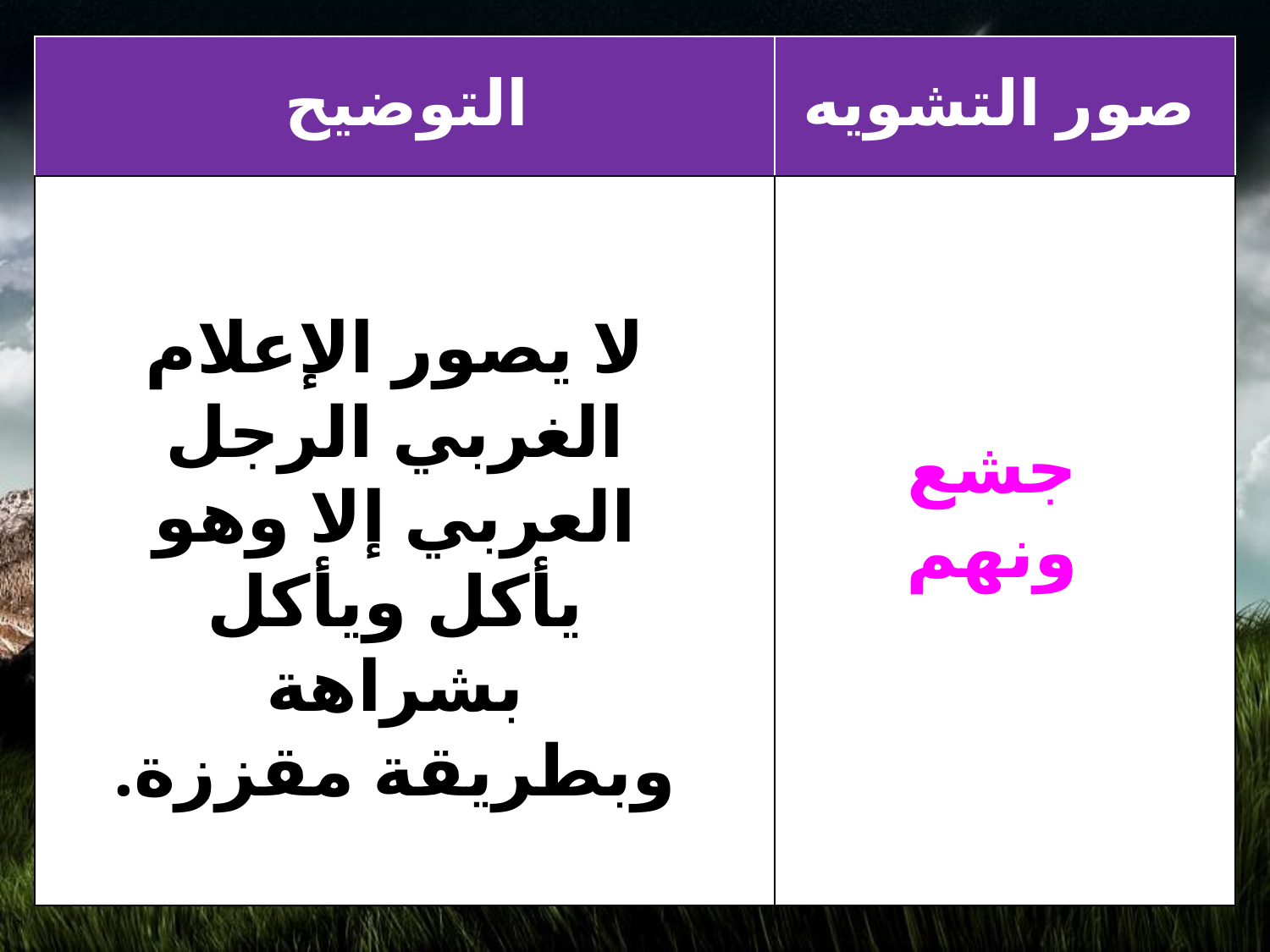

|  |  |
| --- | --- |
|  |  |
التوضيح
صور التشويه
لا يصور الإعلام الغربي الرجل العربي إلا وهو يأكل ويأكل بشراهة وبطريقة مقززة.
جشع ونهم